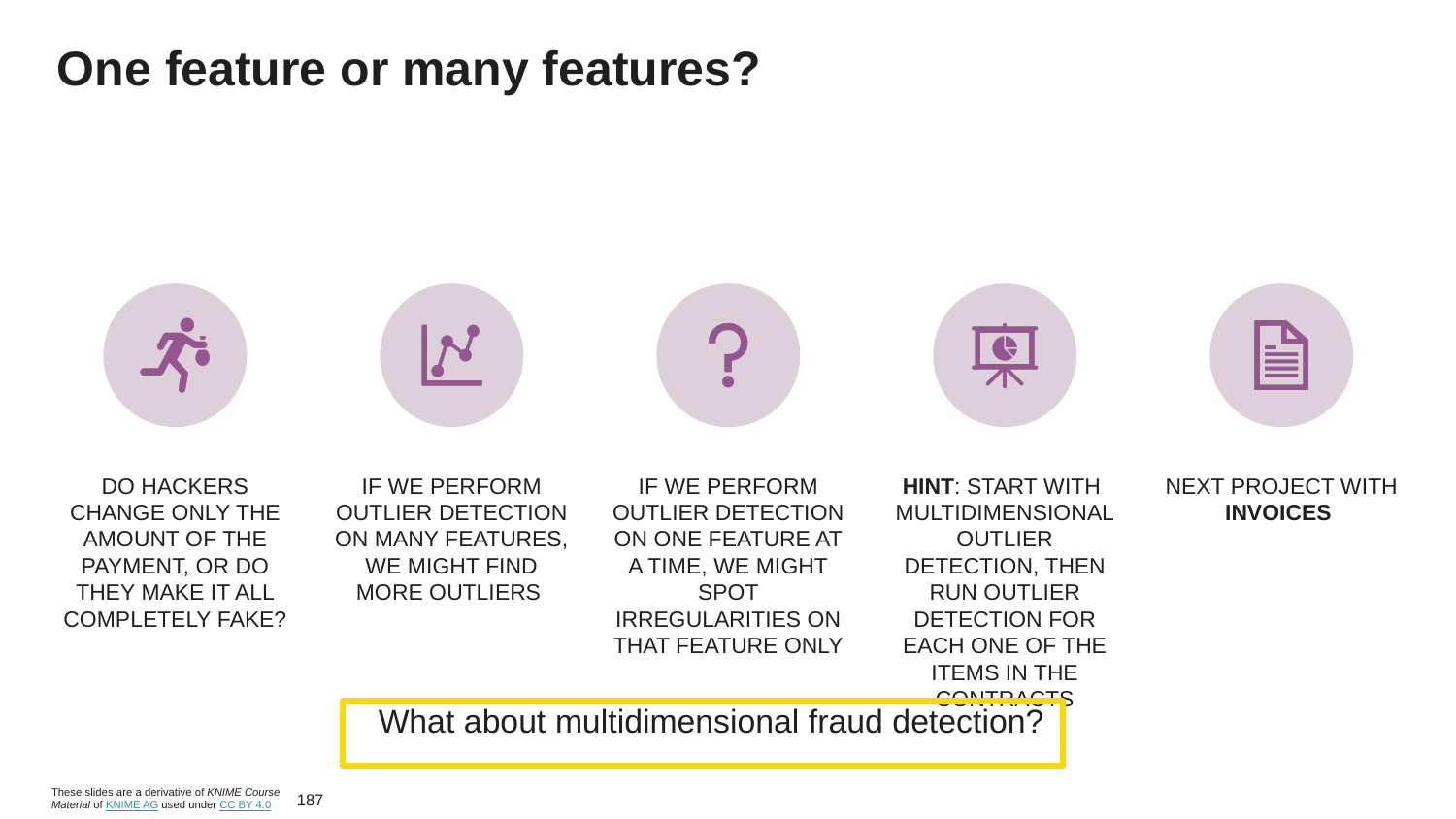

# One feature or many features?
Do HACKERS change only the amount of the payment, or do they make it all completely fake?
If we perform outlier detection on many features, we MIGHT find MORE outliers
If we perform outlier detection on one feature at a time, we might spot irregularities on THAT Feature only
Hint: start with  multidimensional outlier detection, then run outlier detection for each one of the items in the contracts
Next project with invoices
What about multidimensional fraud detection?
187